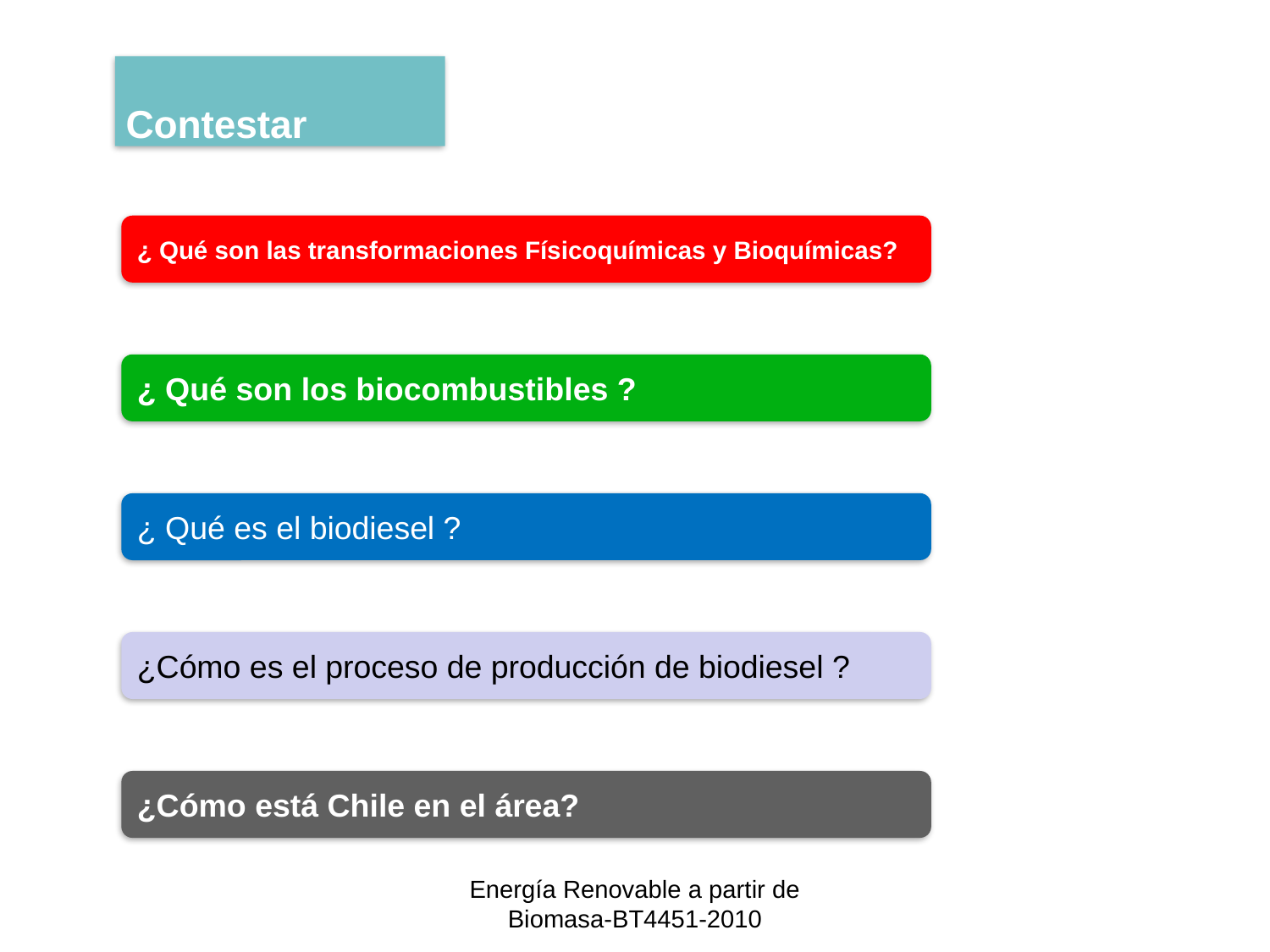

Contestar
¿ Qué son las transformaciones Físicoquímicas y Bioquímicas?
¿ Qué son los biocombustibles ?
¿ Qué es el biodiesel ?
¿Cómo está Chile en el área?
¿Cómo es el proceso de producción de biodiesel ?
Energía Renovable a partir de Biomasa-BT4451-2010